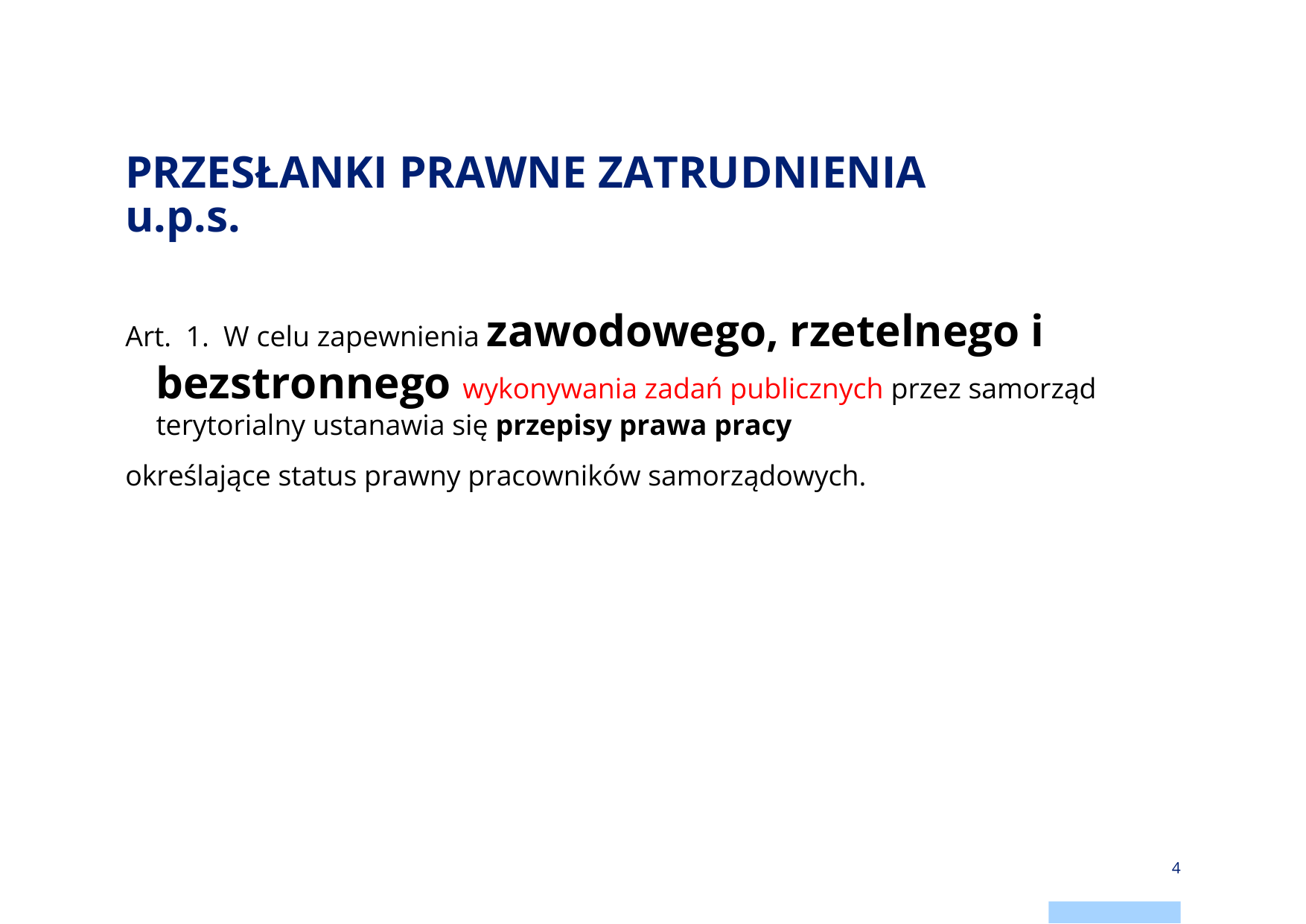

# PRZESŁANKI PRAWNE ZATRUDNIENIA u.p.s.
Art.  1.  W celu zapewnienia zawodowego, rzetelnego i bezstronnego wykonywania zadań publicznych przez samorząd terytorialny ustanawia się przepisy prawa pracy
określające status prawny pracowników samorządowych.

4